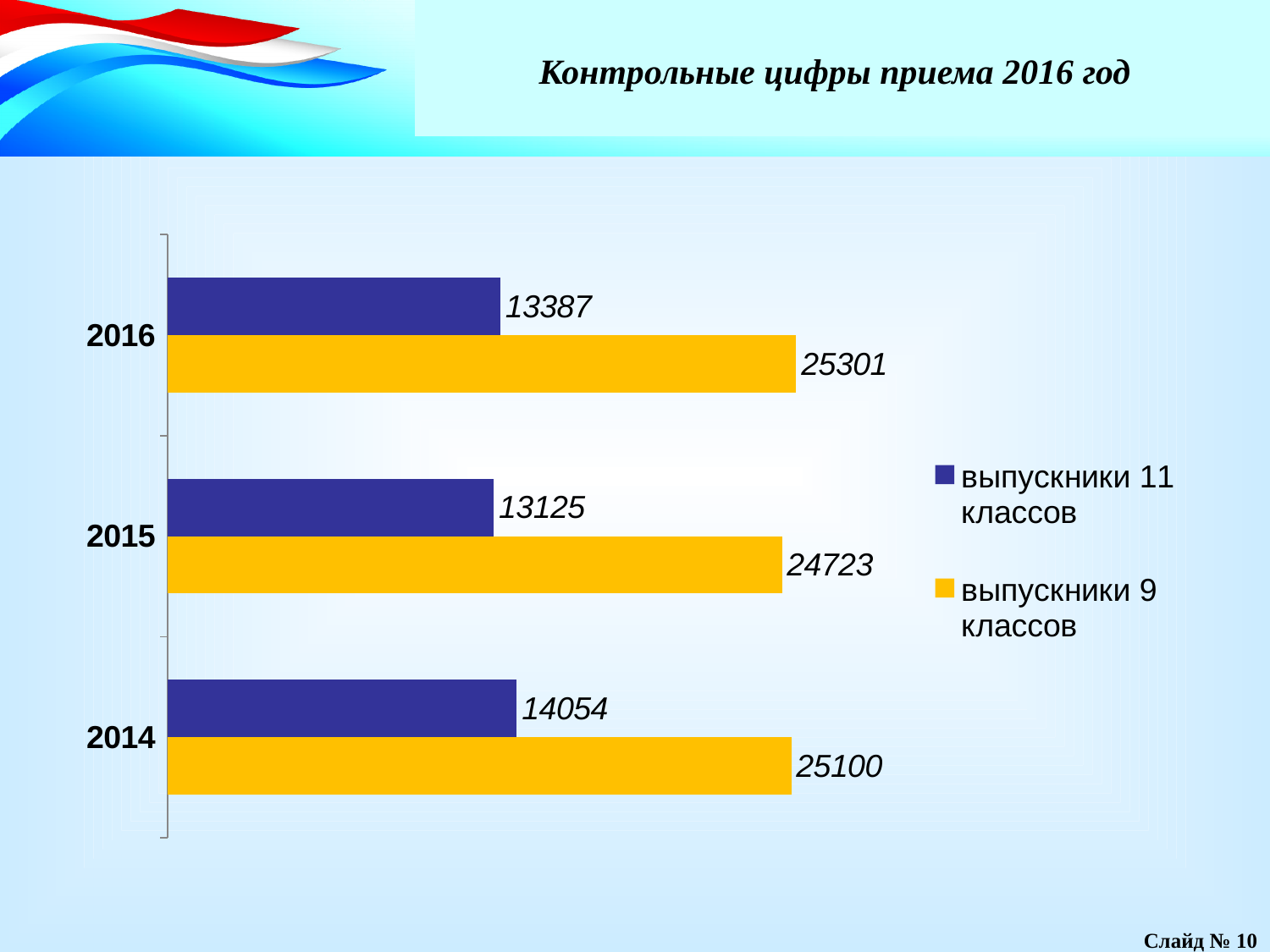

Контрольные цифры приема 2016 год

### Chart

| Category | выпускники 9 классов | выпускники 11 классов |
|---|---|---|
| 2014 | 25100.0 | 14054.0 |
| 2015 | 24723.0 | 13125.0 |
| 2016 | 25301.0 | 13387.0 |
Слайд № 10